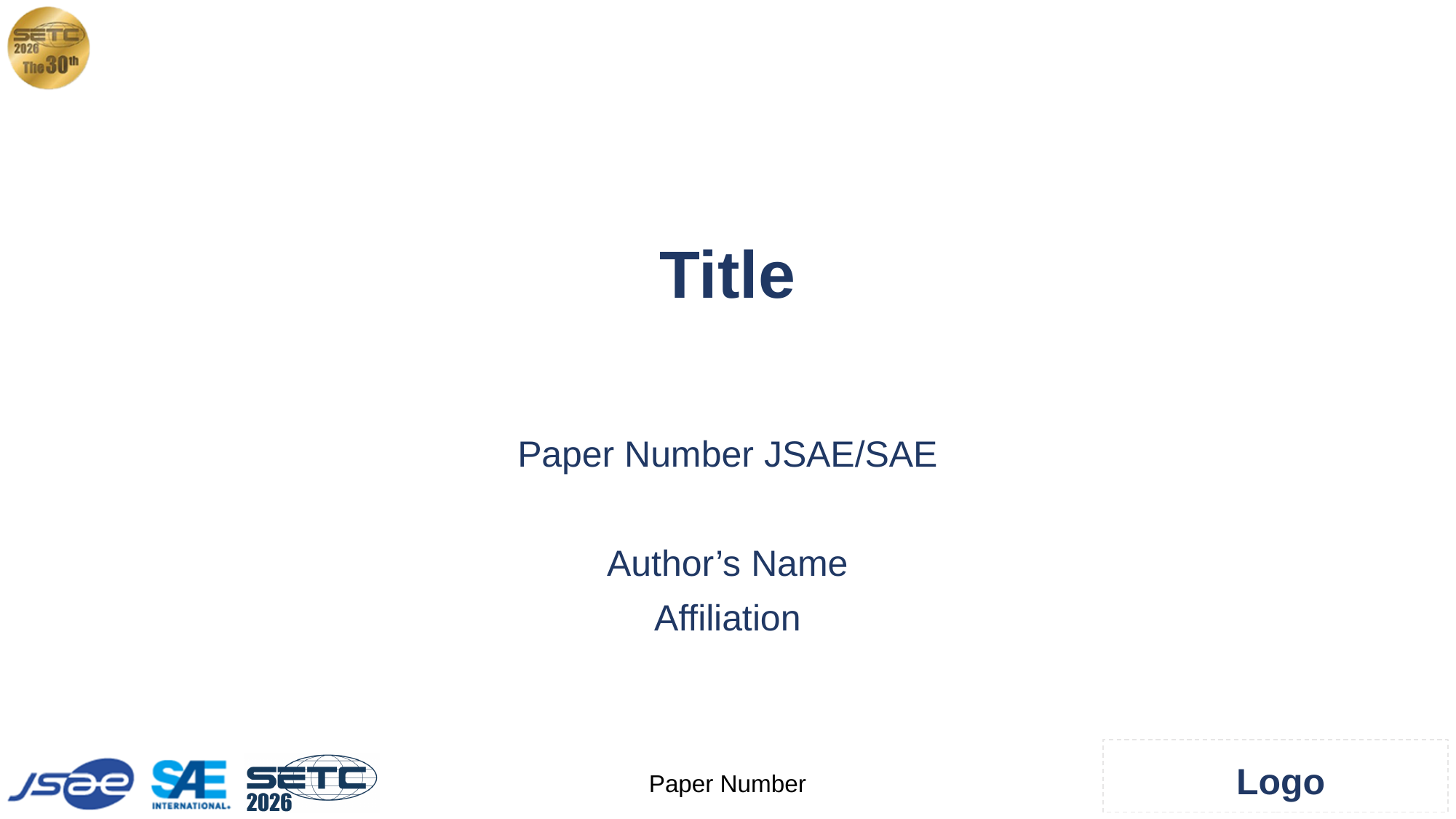

# Title
Paper Number JSAE/SAE

Author’s Name
Affiliation
 Logo